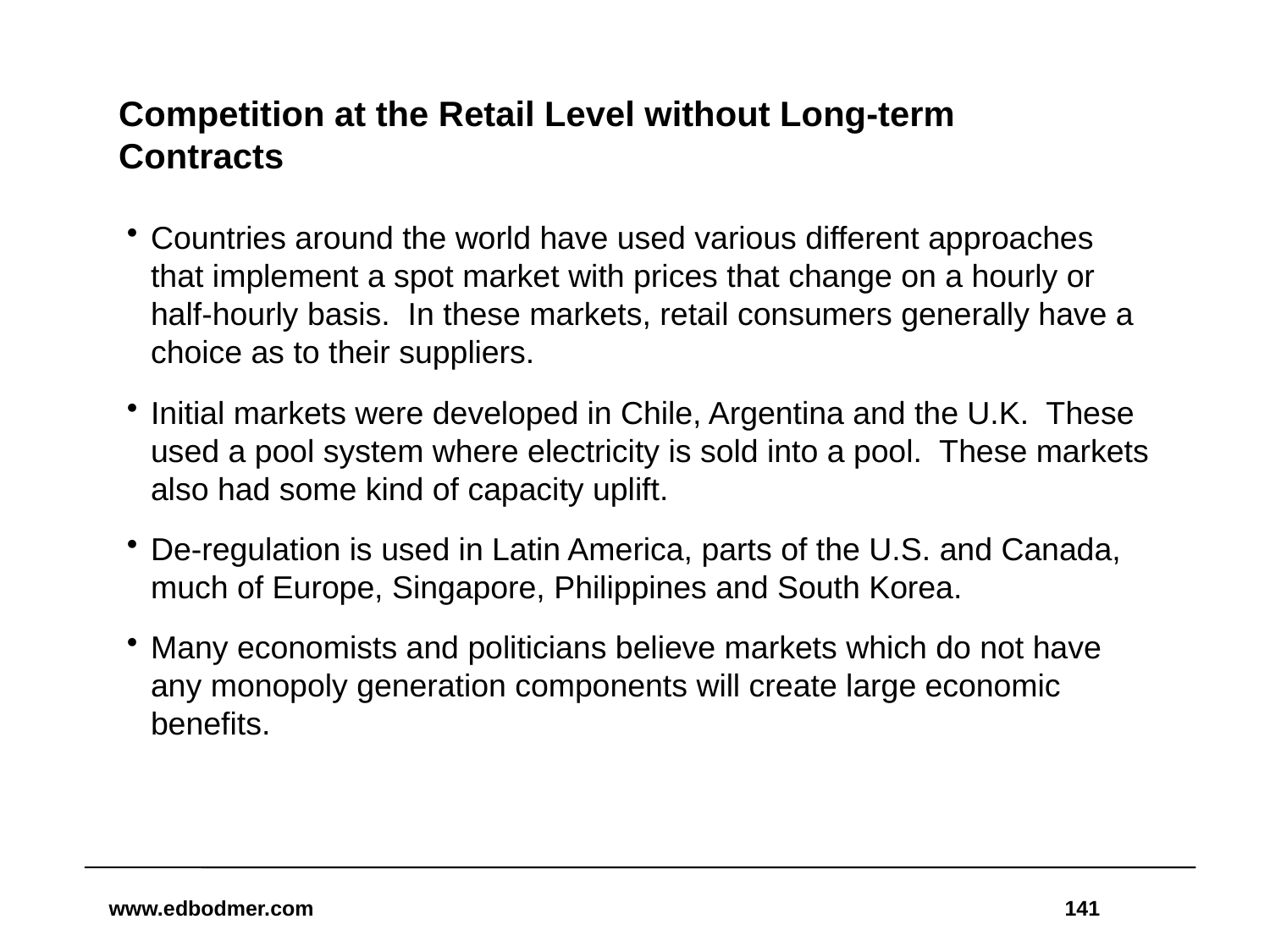

# Competition at the Retail Level without Long-term Contracts
Countries around the world have used various different approaches that implement a spot market with prices that change on a hourly or half-hourly basis.  In these markets, retail consumers generally have a choice as to their suppliers.
Initial markets were developed in Chile, Argentina and the U.K.  These used a pool system where electricity is sold into a pool.  These markets also had some kind of capacity uplift.
De-regulation is used in Latin America, parts of the U.S. and Canada, much of Europe, Singapore, Philippines and South Korea.
Many economists and politicians believe markets which do not have any monopoly generation components will create large economic benefits.